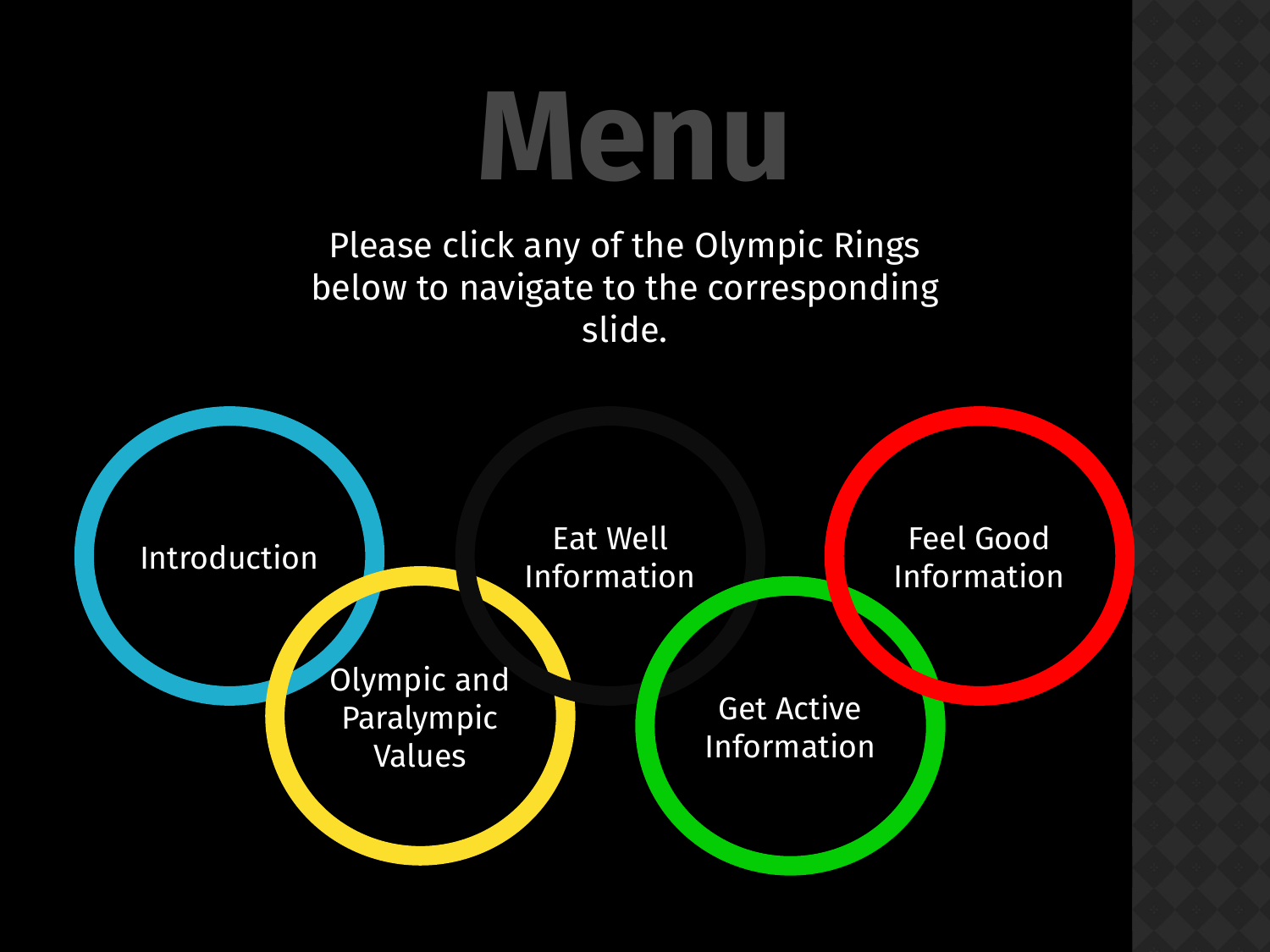

Menu
Please click any of the Olympic Rings below to navigate to the corresponding slide.
Introduction
Eat Well Information
Feel Good Information
Olympic and
Paralympic
Values
Get Active Information